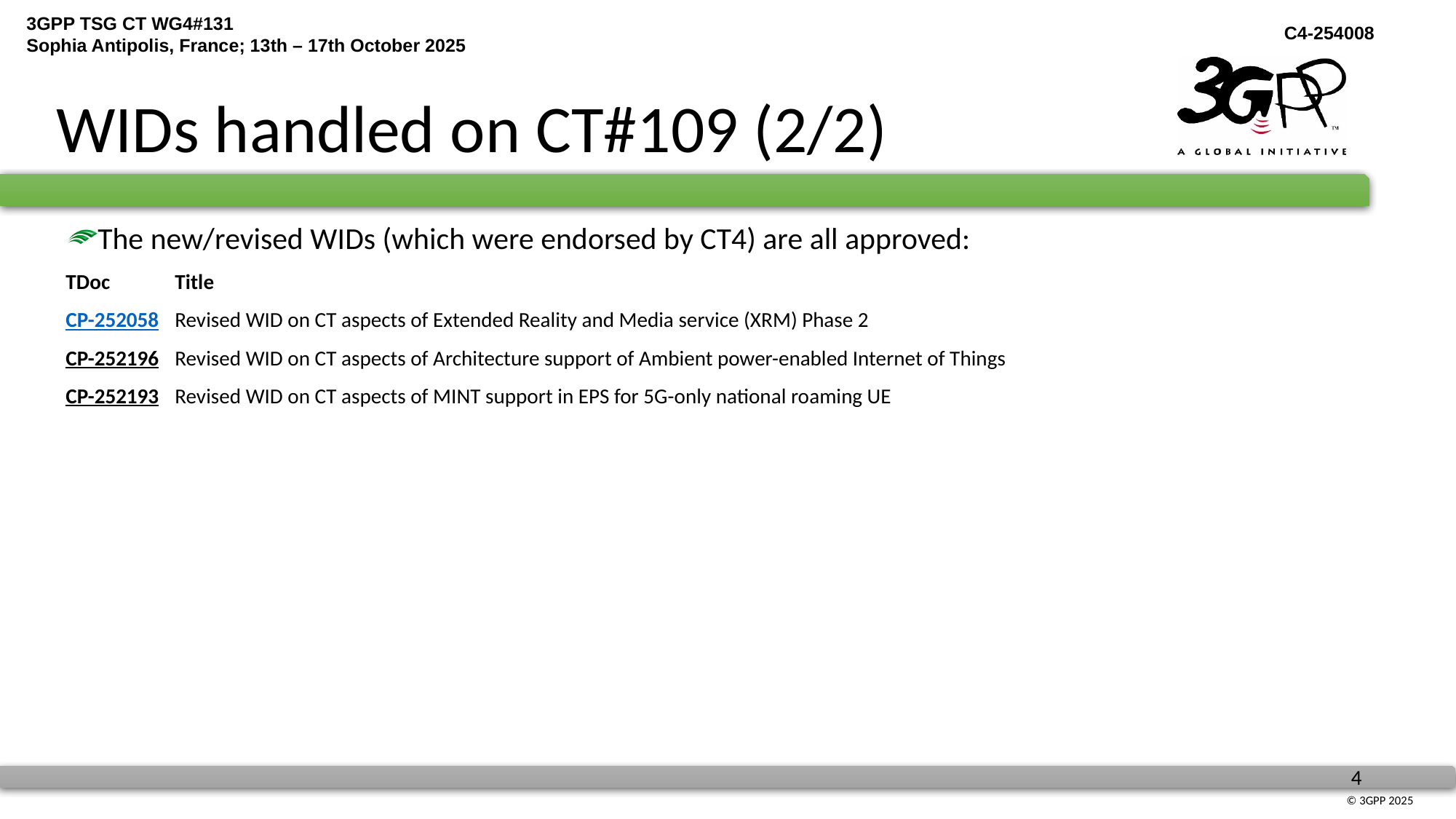

# WIDs handled on CT#109 (2/2)
The new/revised WIDs (which were endorsed by CT4) are all approved:
TDoc	Title
CP-252058	Revised WID on CT aspects of Extended Reality and Media service (XRM) Phase 2
CP-252196	Revised WID on CT aspects of Architecture support of Ambient power-enabled Internet of Things
CP-252193	Revised WID on CT aspects of MINT support in EPS for 5G-only national roaming UE